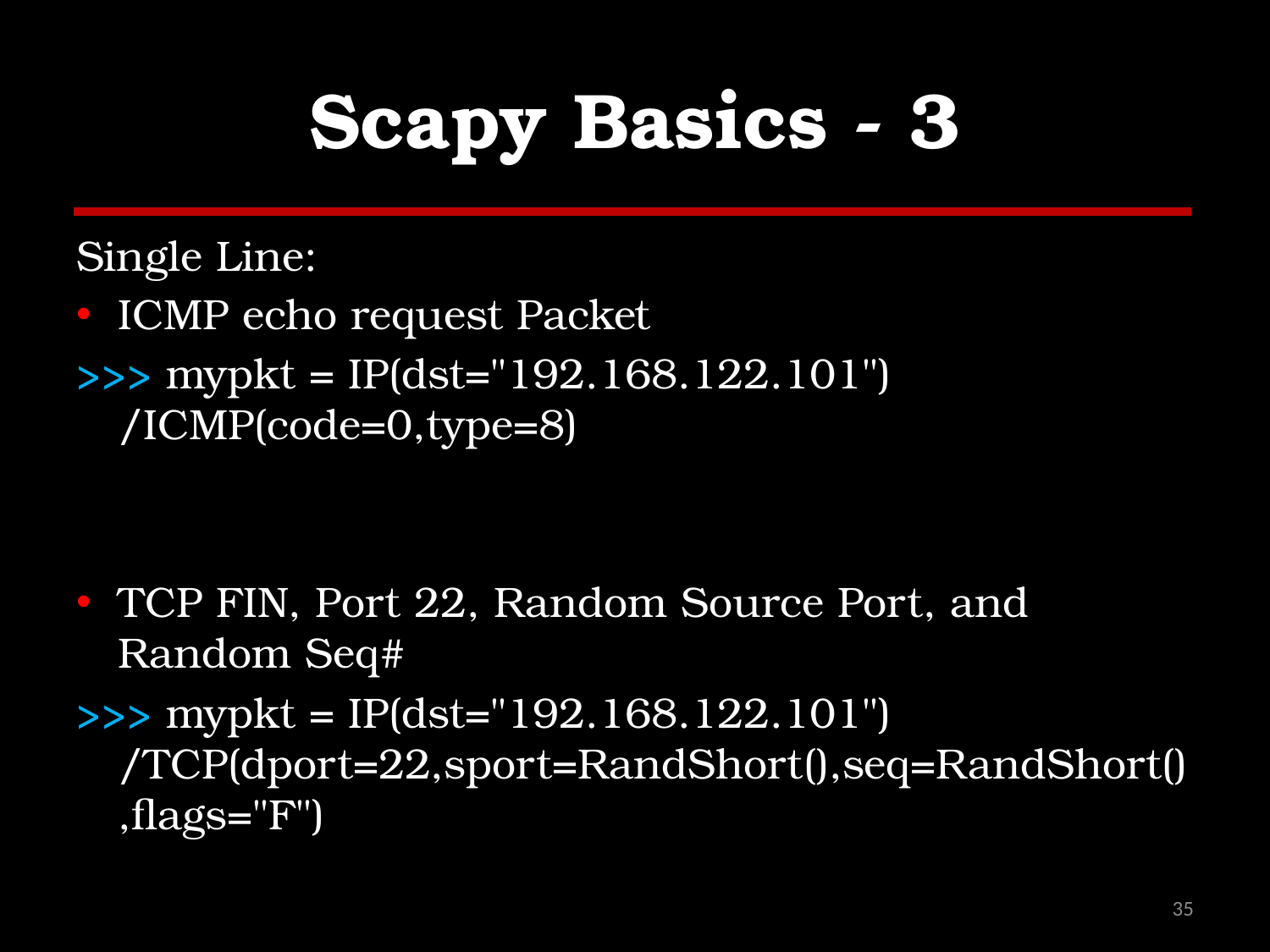

# Scapy Basics - 3
Single Line:
ICMP echo request Packet
>>> mypkt = IP(dst="192.168.122.101") /ICMP(code=0,type=8)

TCP FIN, Port 22, Random Source Port, and Random Seq#
>>> mypkt = IP(dst="192.168.122.101") /TCP(dport=22,sport=RandShort(),seq=RandShort(),flags="F")
35